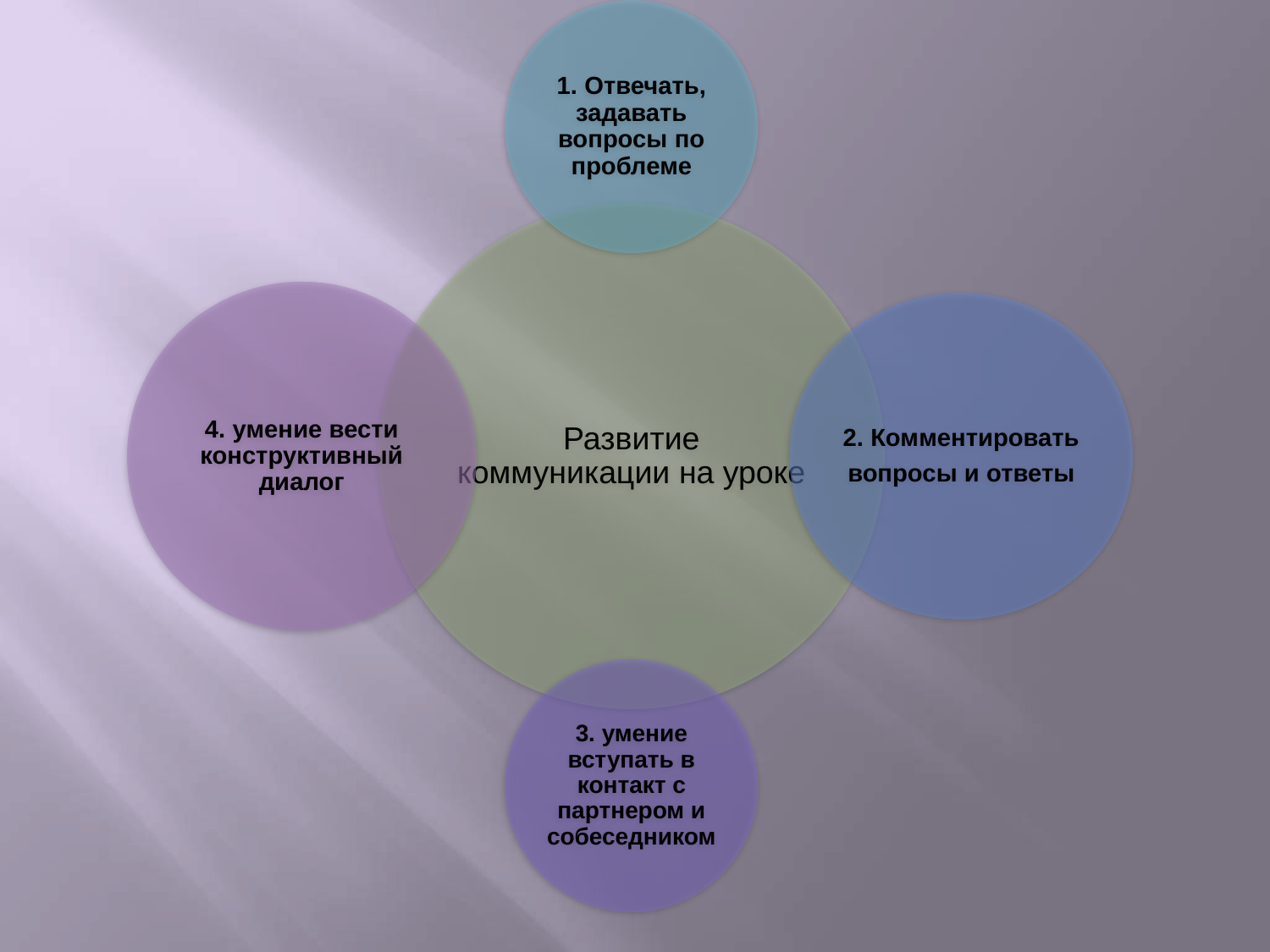

Развитие коммуникации на уроке
1. Отвечать, задавать вопросы по проблеме
2. Комментировать
вопросы и ответы
3. умение вступать в контакт с партнером и собеседником
4. умение вести конструктивный диалог